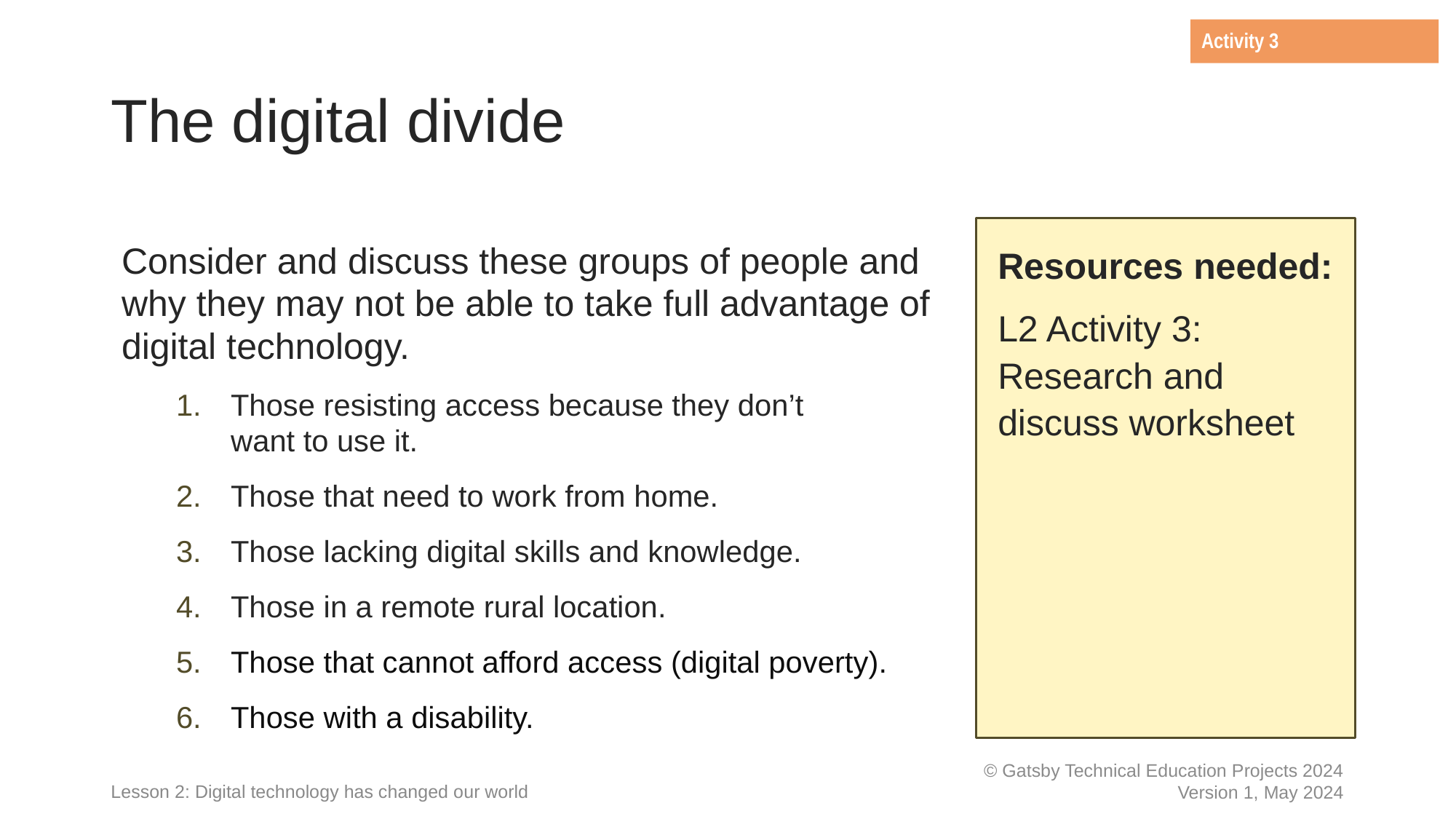

Activity 3
# The digital divide
Consider and discuss these groups of people and why they may not be able to take full advantage of digital technology.
Those resisting access because they don’t
want to use it.
Those that need to work from home.
Those lacking digital skills and knowledge.
Those in a remote rural location.
Those that cannot afford access (digital poverty).
Those with a disability.

Resources needed:
L2 Activity 3: Research and discuss worksheet
Lesson 2: Digital technology has changed our world